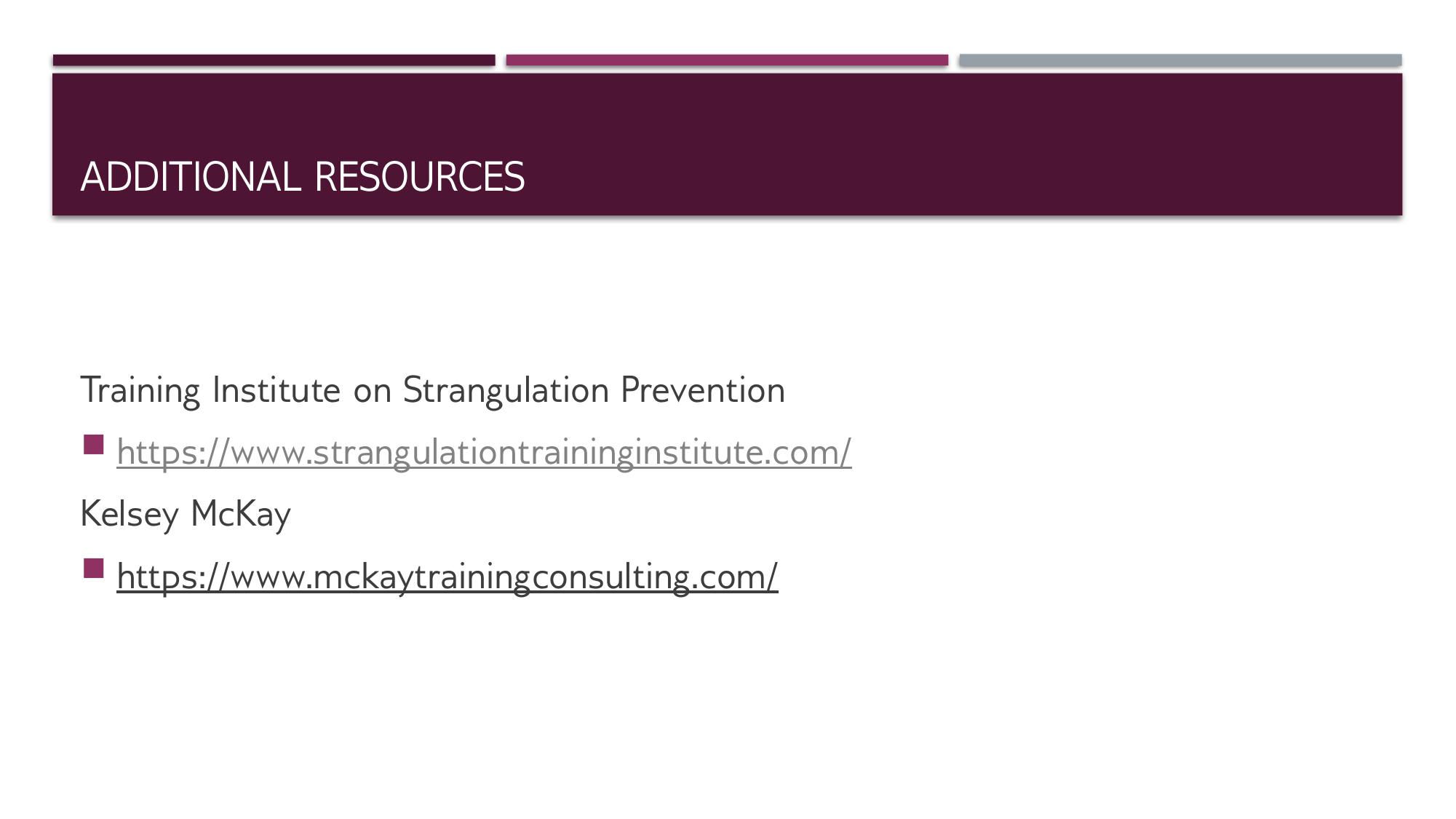

# Additional Resources
Training Institute on Strangulation Prevention
https://www.strangulationtraininginstitute.com/
Kelsey McKay
https://www.mckaytrainingconsulting.com/